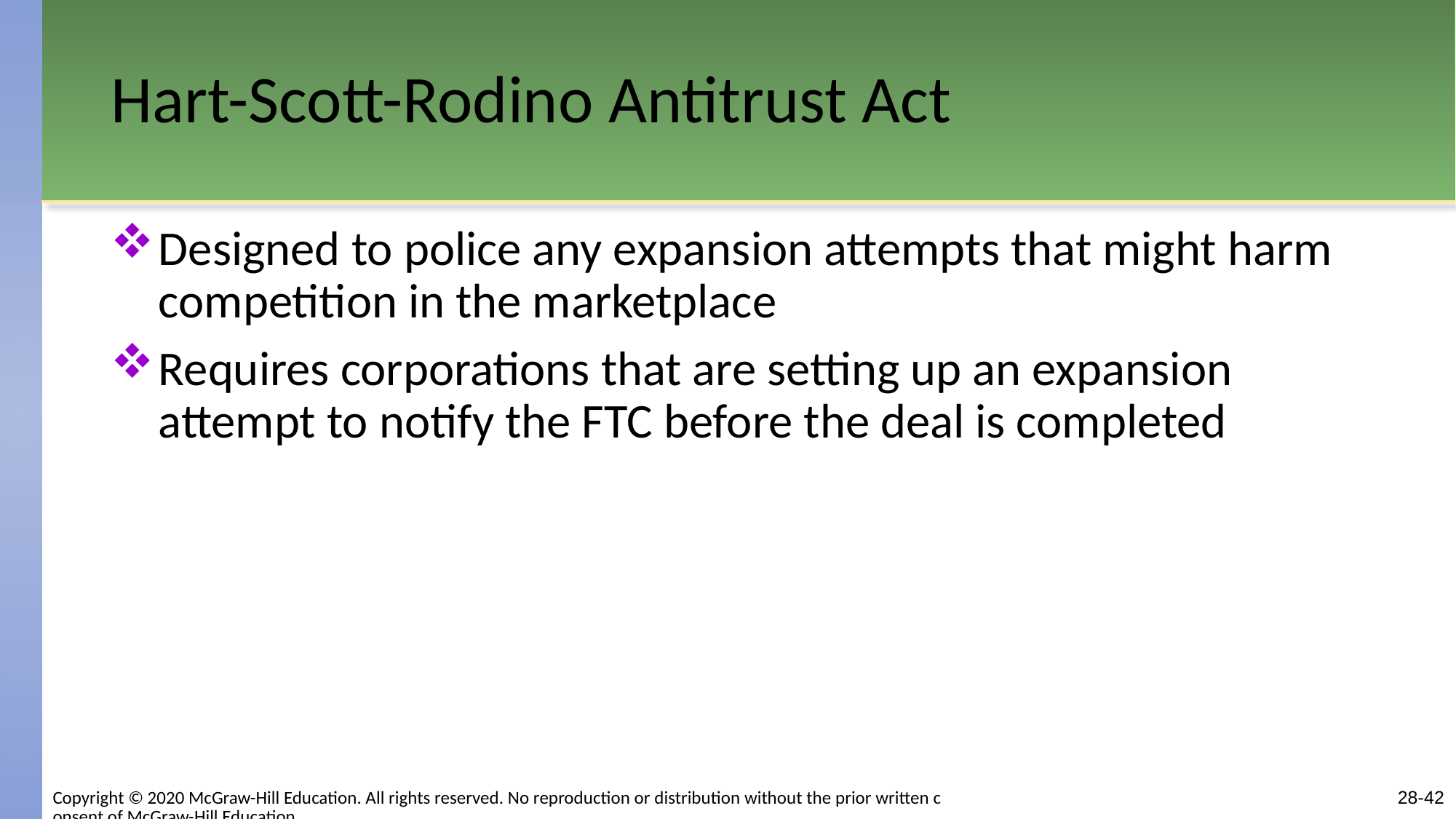

# Hart-Scott-Rodino Antitrust Act
Designed to police any expansion attempts that might harm competition in the marketplace
Requires corporations that are setting up an expansion attempt to notify the FTC before the deal is completed

Copyright © 2020 McGraw-Hill Education. All rights reserved. No reproduction or distribution without the prior written consent of McGraw-Hill Education.
28-42